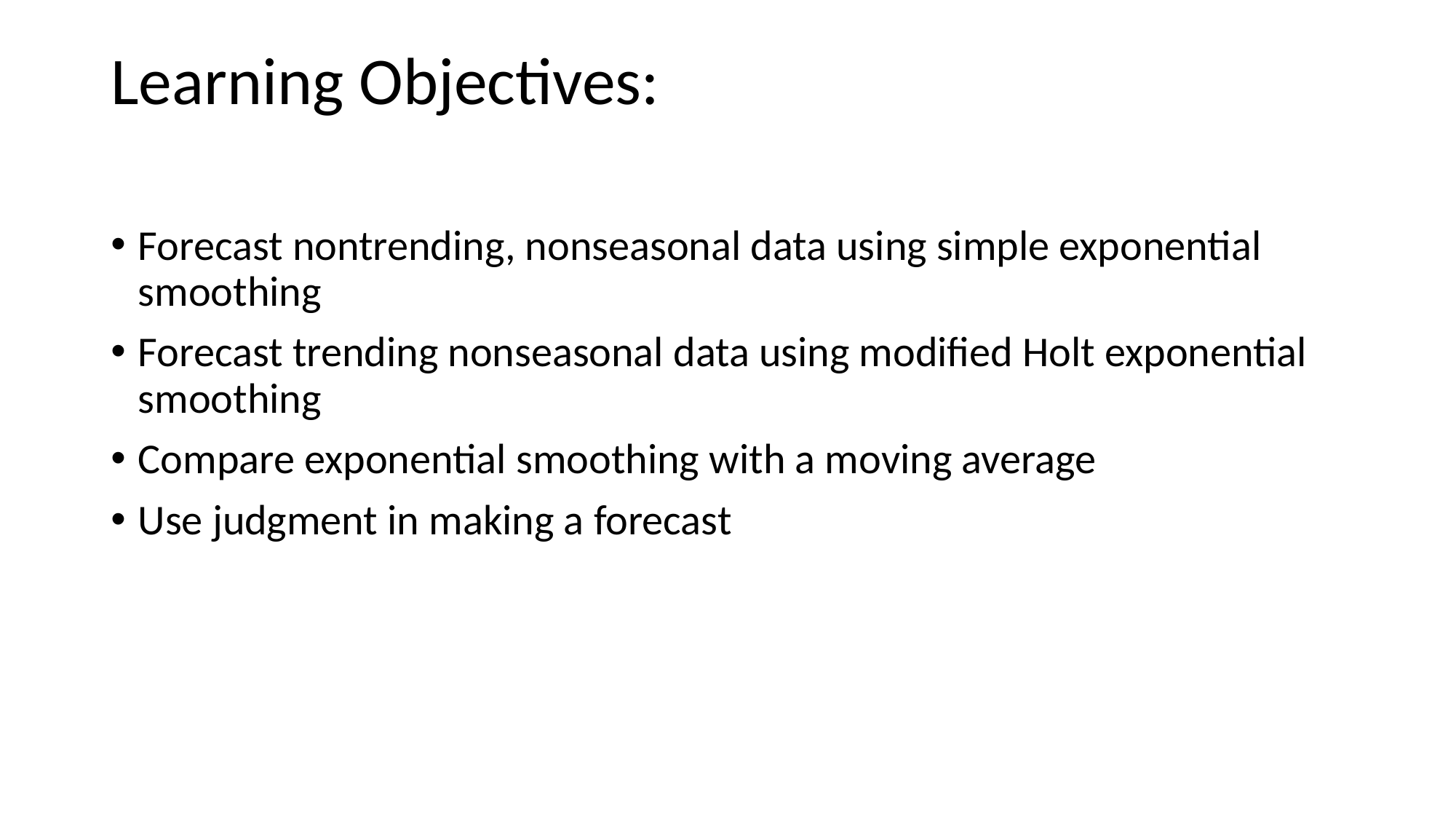

# Learning Objectives:
Forecast nontrending, nonseasonal data using simple exponential smoothing
Forecast trending nonseasonal data using modified Holt exponential smoothing
Compare exponential smoothing with a moving average
Use judgment in making a forecast